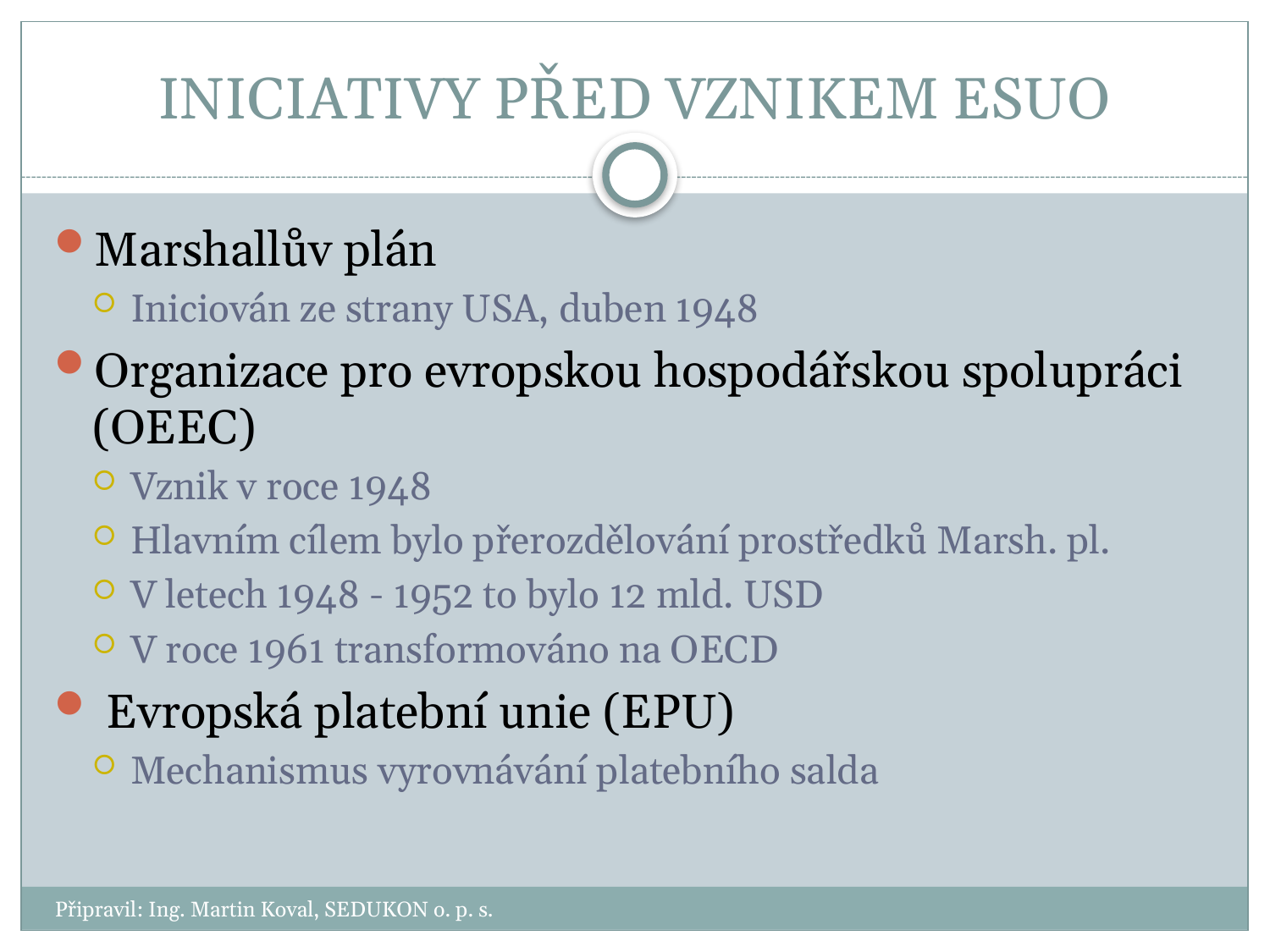

# INICIATIVY PŘED VZNIKEM ESUO
Marshallův plán
Iniciován ze strany USA, duben 1948
Organizace pro evropskou hospodářskou spolupráci (OEEC)
Vznik v roce 1948
Hlavním cílem bylo přerozdělování prostředků Marsh. pl.
V letech 1948 - 1952 to bylo 12 mld. USD
V roce 1961 transformováno na OECD
 Evropská platební unie (EPU)
Mechanismus vyrovnávání platebního salda
Připravil: Ing. Martin Koval, SEDUKON o. p. s.